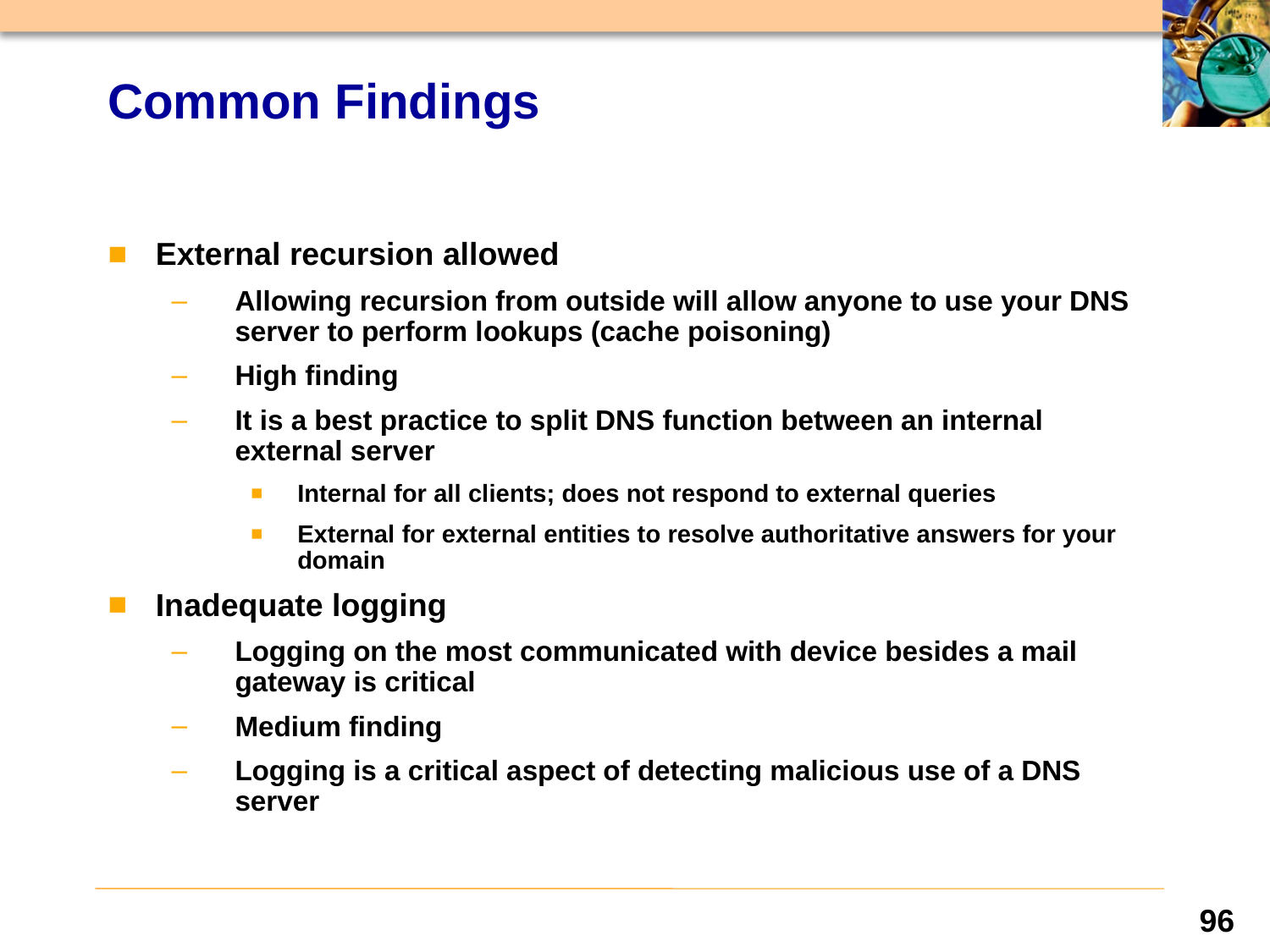

# Common Findings

External recursion allowed
Allowing recursion from outside will allow anyone to use your DNS server to perform lookups (cache poisoning)
High finding
It is a best practice to split DNS function between an internal external server
Internal for all clients; does not respond to external queries
External for external entities to resolve authoritative answers for your domain
Inadequate logging
Logging on the most communicated with device besides a mail gateway is critical
Medium finding
Logging is a critical aspect of detecting malicious use of a DNS server